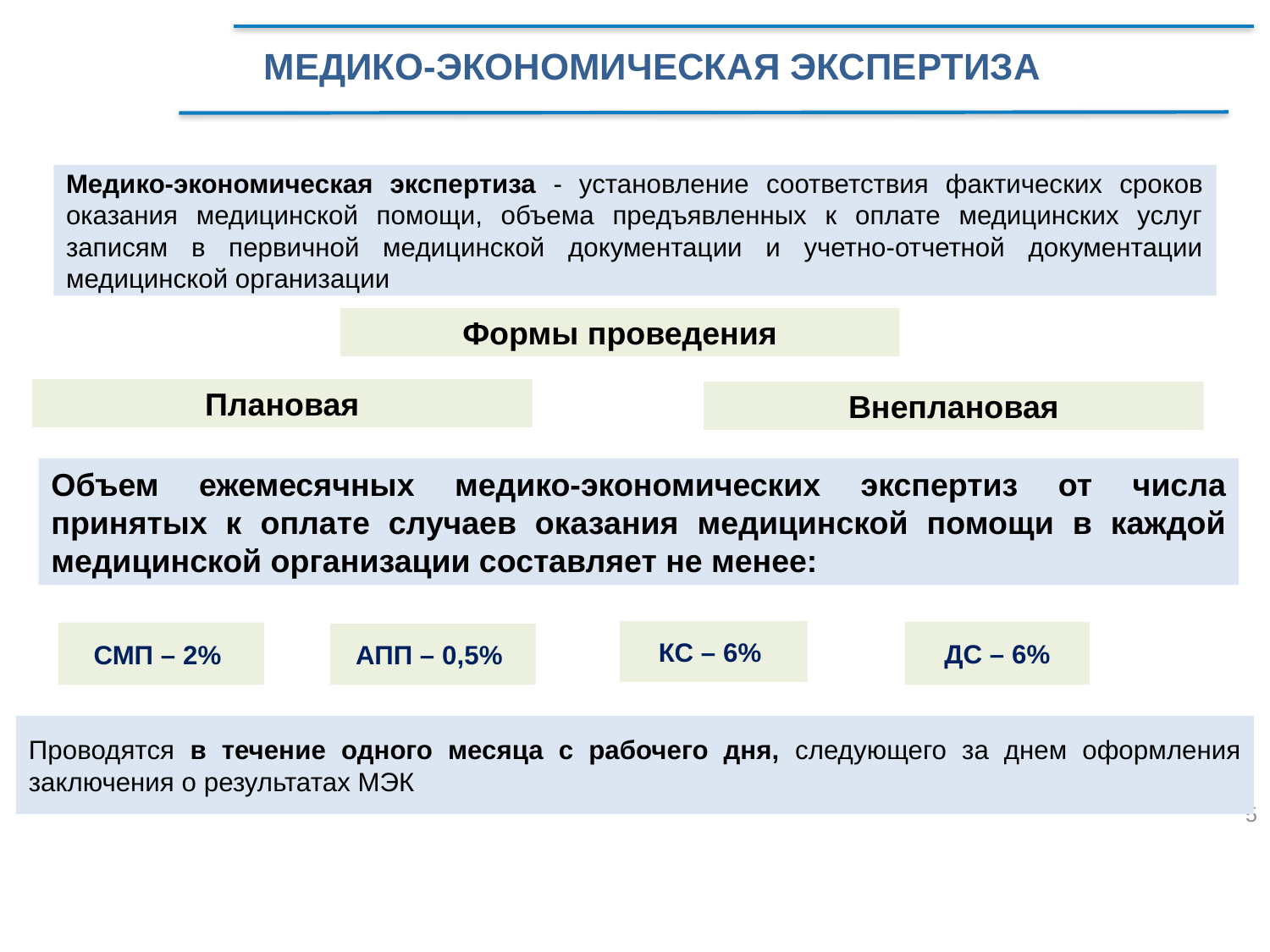

Медико-ЭКОНОМИческая экспертиза
Медико-экономическая экспертиза - установление соответствия фактических сроков оказания медицинской помощи, объема предъявленных к оплате медицинских услуг записям в первичной медицинской документации и учетно-отчетной документации медицинской организации
Формы проведения
Плановая
Внеплановая
Объем ежемесячных медико-экономических экспертиз от числа принятых к оплате случаев оказания медицинской помощи в каждой медицинской организации составляет не менее:
КС – 6%
ДС – 6%
СМП – 2%
АПП – 0,5%
﻿Проводятся в течение одного месяца с рабочего дня, следующего за днем оформления заключения о результатах МЭК
5